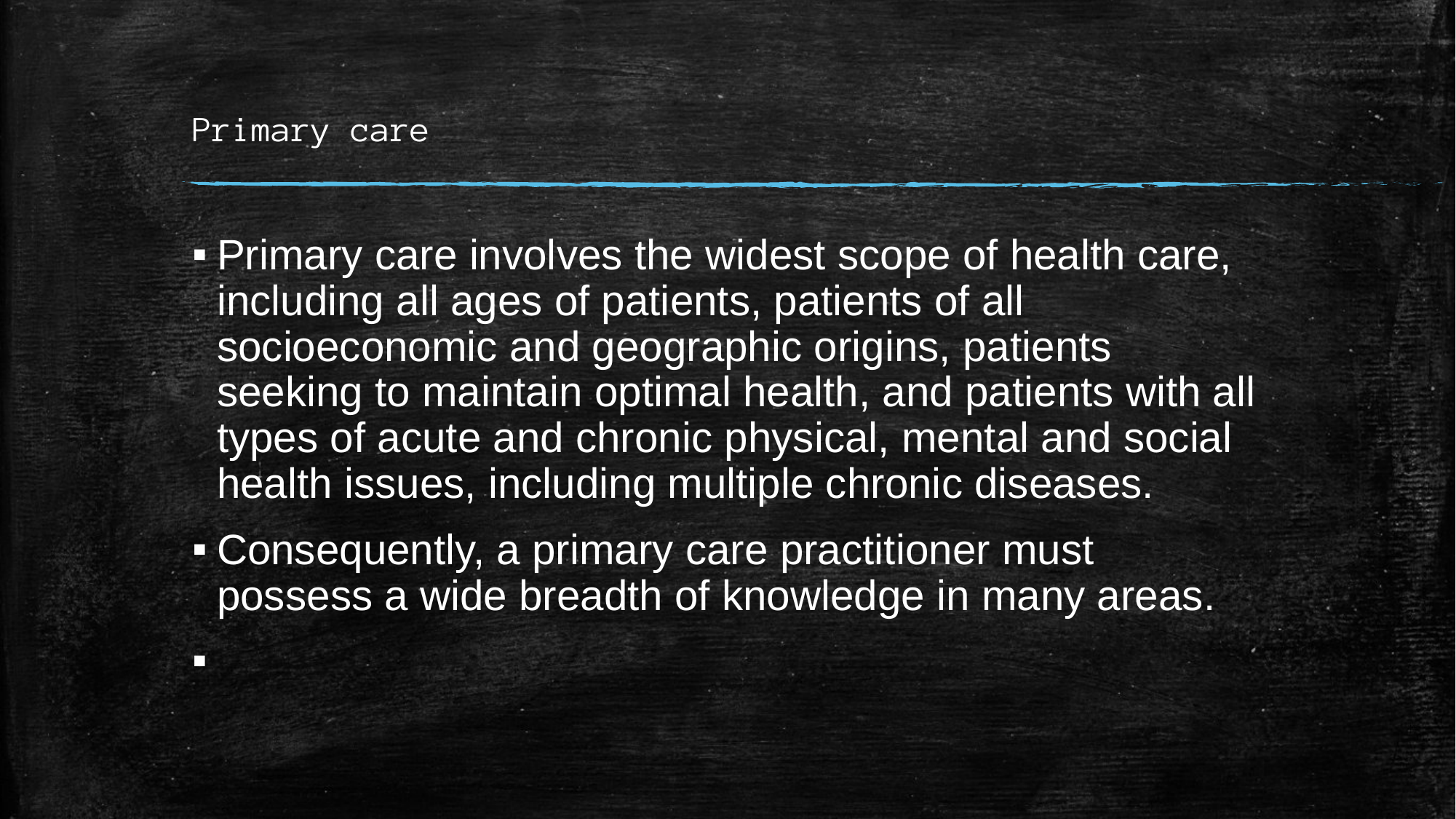

# Primary care
Primary care involves the widest scope of health care, including all ages of patients, patients of all socioeconomic and geographic origins, patients seeking to maintain optimal health, and patients with all types of acute and chronic physical, mental and social health issues, including multiple chronic diseases.
Consequently, a primary care practitioner must possess a wide breadth of knowledge in many areas.